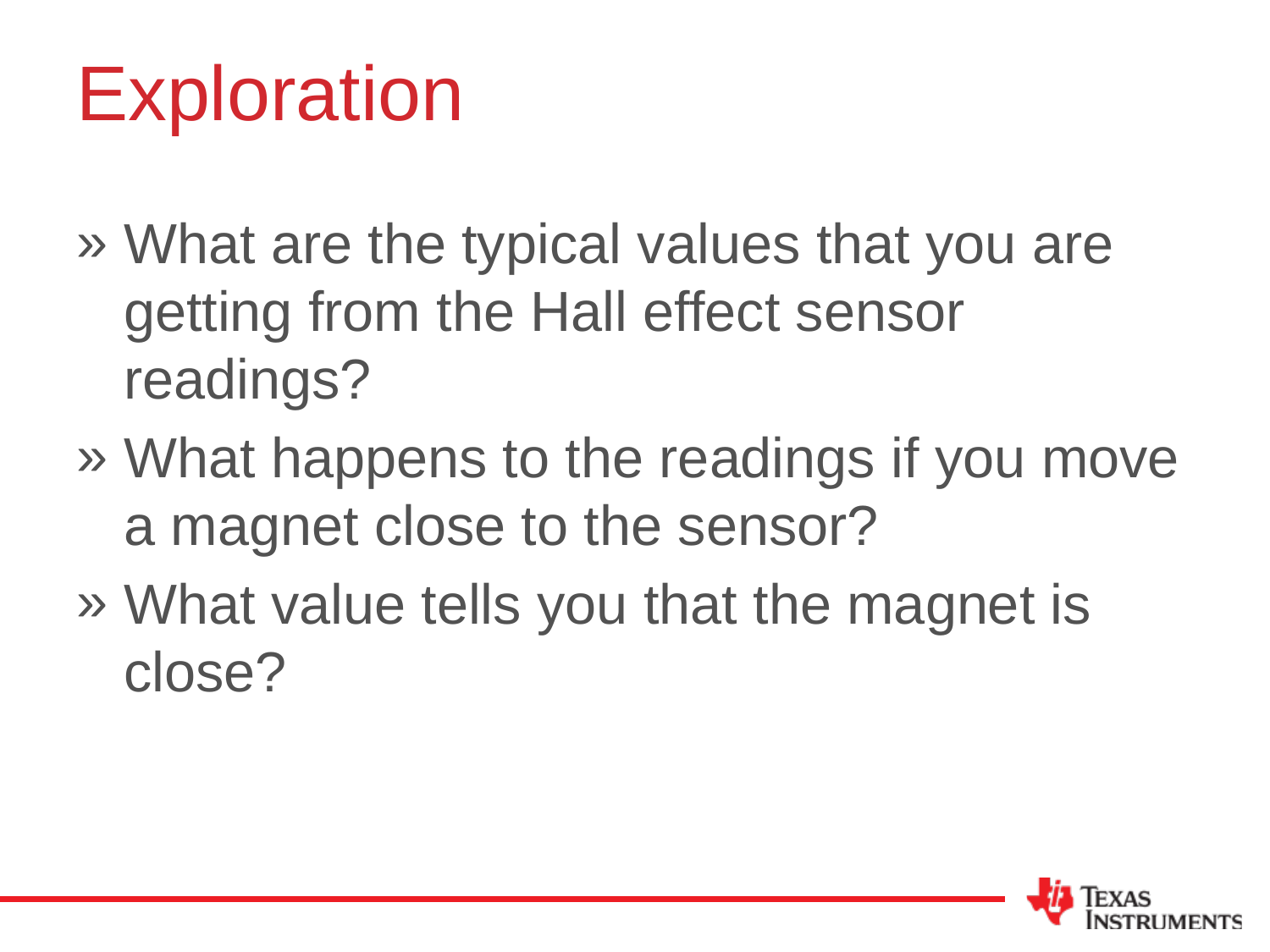

# Exploration
What are the typical values that you are getting from the Hall effect sensor readings?
What happens to the readings if you move a magnet close to the sensor?
What value tells you that the magnet is close?